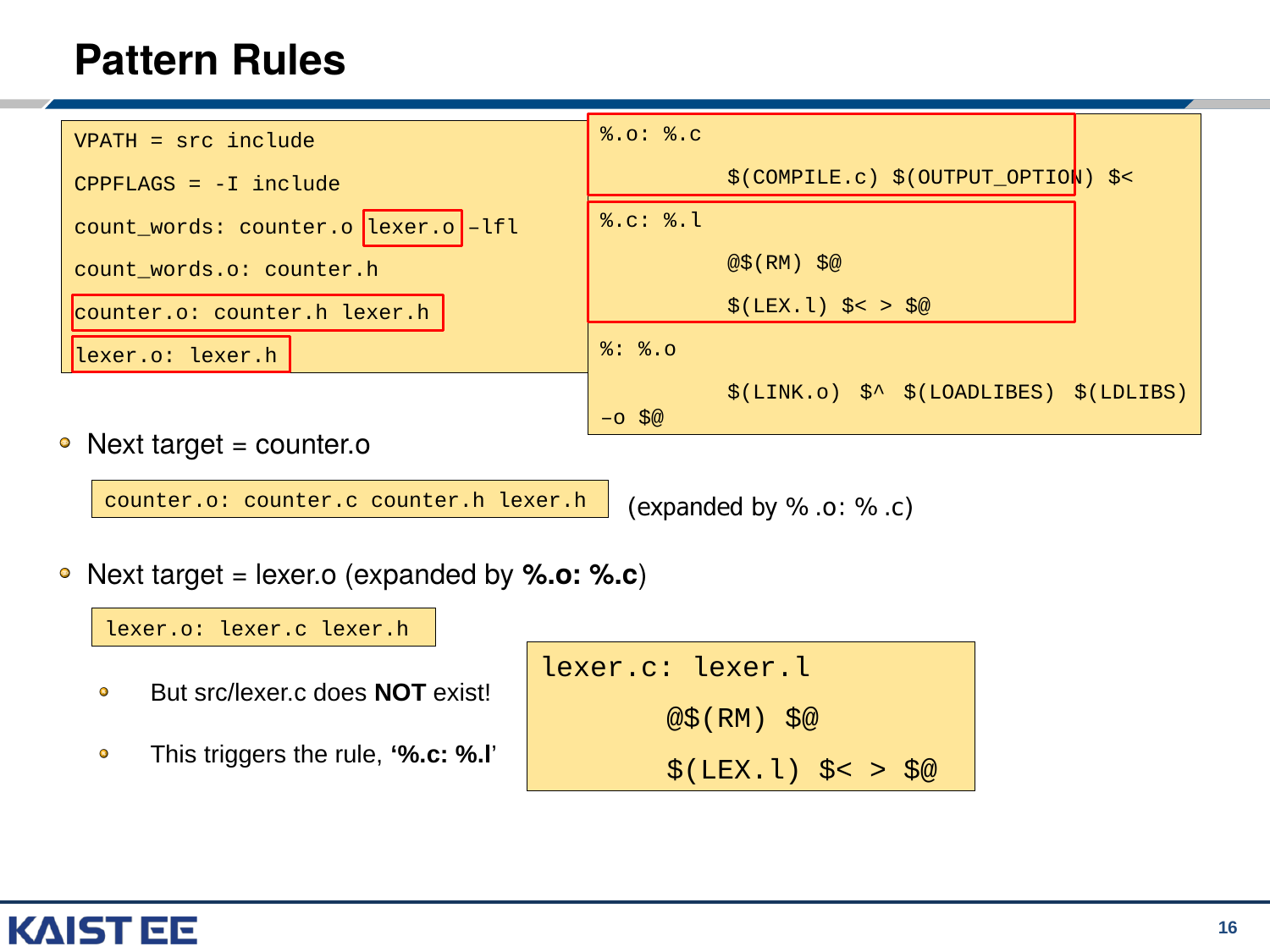

# Pattern Rules
%.o: %.c
	$(COMPILE.c) $(OUTPUT_OPTION) $<
%.c: %.l
	@$(RM) $@
	$(LEX.l) $< > $@
%: %.o
	$(LINK.o) $^ $(LOADLIBES) $(LDLIBS) –o $@

VPATH = src include
CPPFLAGS = -I include
count_words: counter.o lexer.o –lfl
count_words.o: counter.h
counter.o: counter.h lexer.h
lexer.o: lexer.h

Next target = counter.o
                                                             (expanded by %.o: %.c)
Next target = lexer.o (expanded by %.o: %.c)

But src/lexer.c does NOT exist!
This triggers the rule, ‘%.c: %.l’
counter.o: counter.c counter.h lexer.h
lexer.o: lexer.c lexer.h
lexer.c: lexer.l
	@$(RM) $@
	$(LEX.l) $< > $@